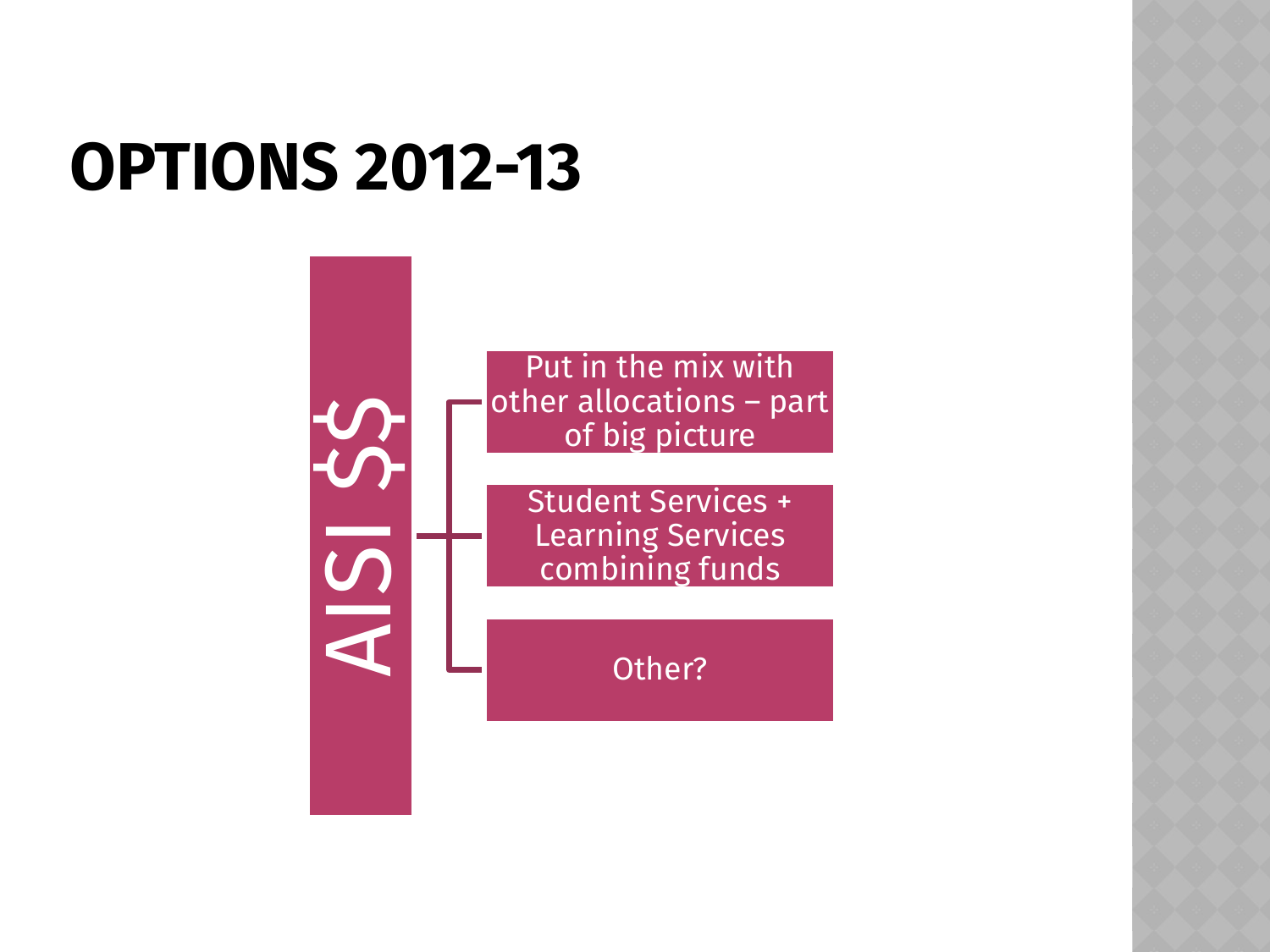

# Options 2012-13

AISI $$
Put in the mix with other allocations – part of big picture
Student Services + Learning Services combining funds
Other?